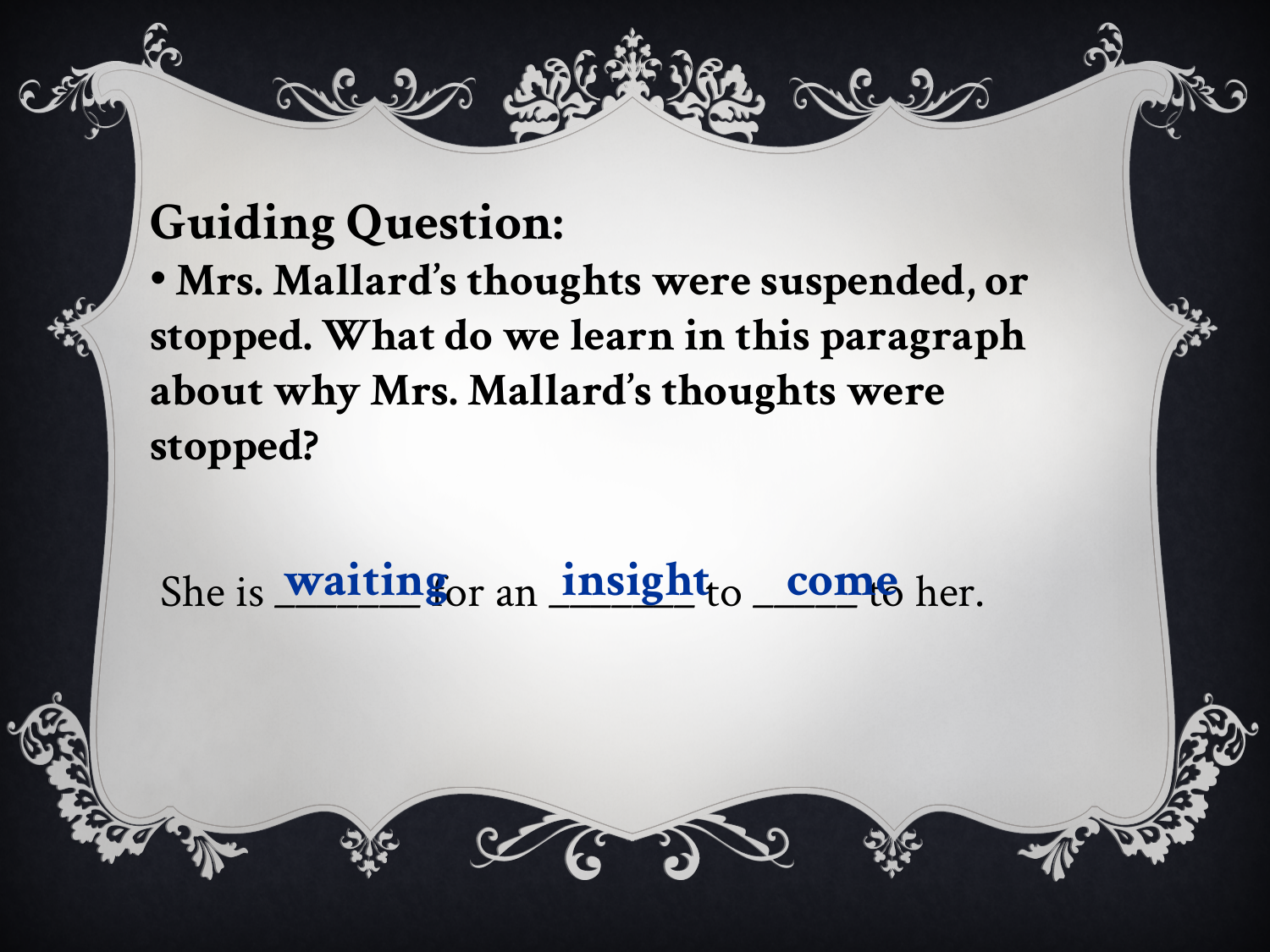

Guiding Question:
 Mrs. Mallard’s thoughts were suspended, or stopped. What do we learn in this paragraph about why Mrs. Mallard’s thoughts were stopped?

She is _______ for an _______ to _____ to her.

waiting
insight
come